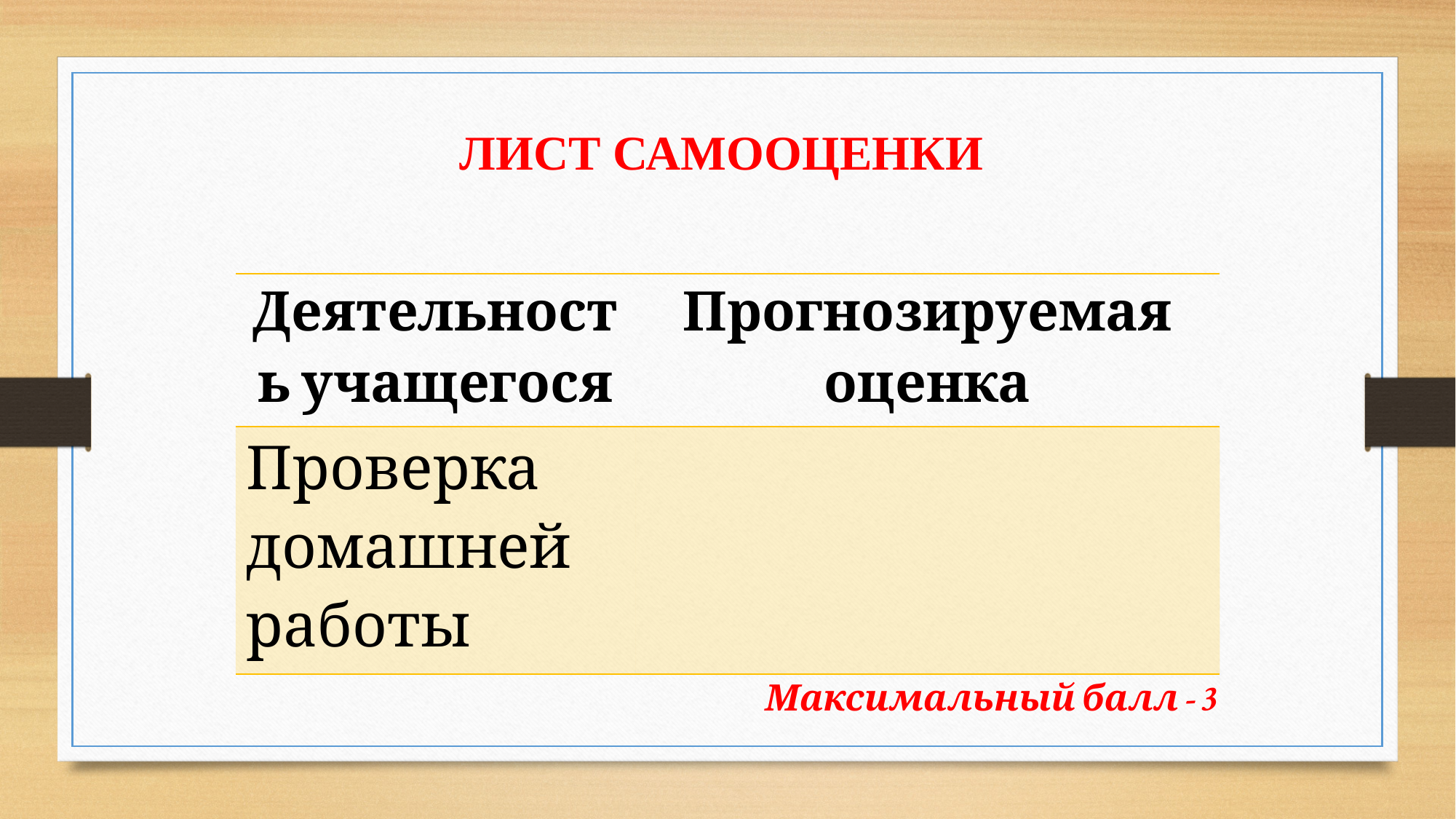

ЛИСТ САМООЦЕНКИ
| Деятельность учащегося | Прогнозируемая оценка |
| --- | --- |
| Проверка домашней работы |  |
Максимальный балл - 3